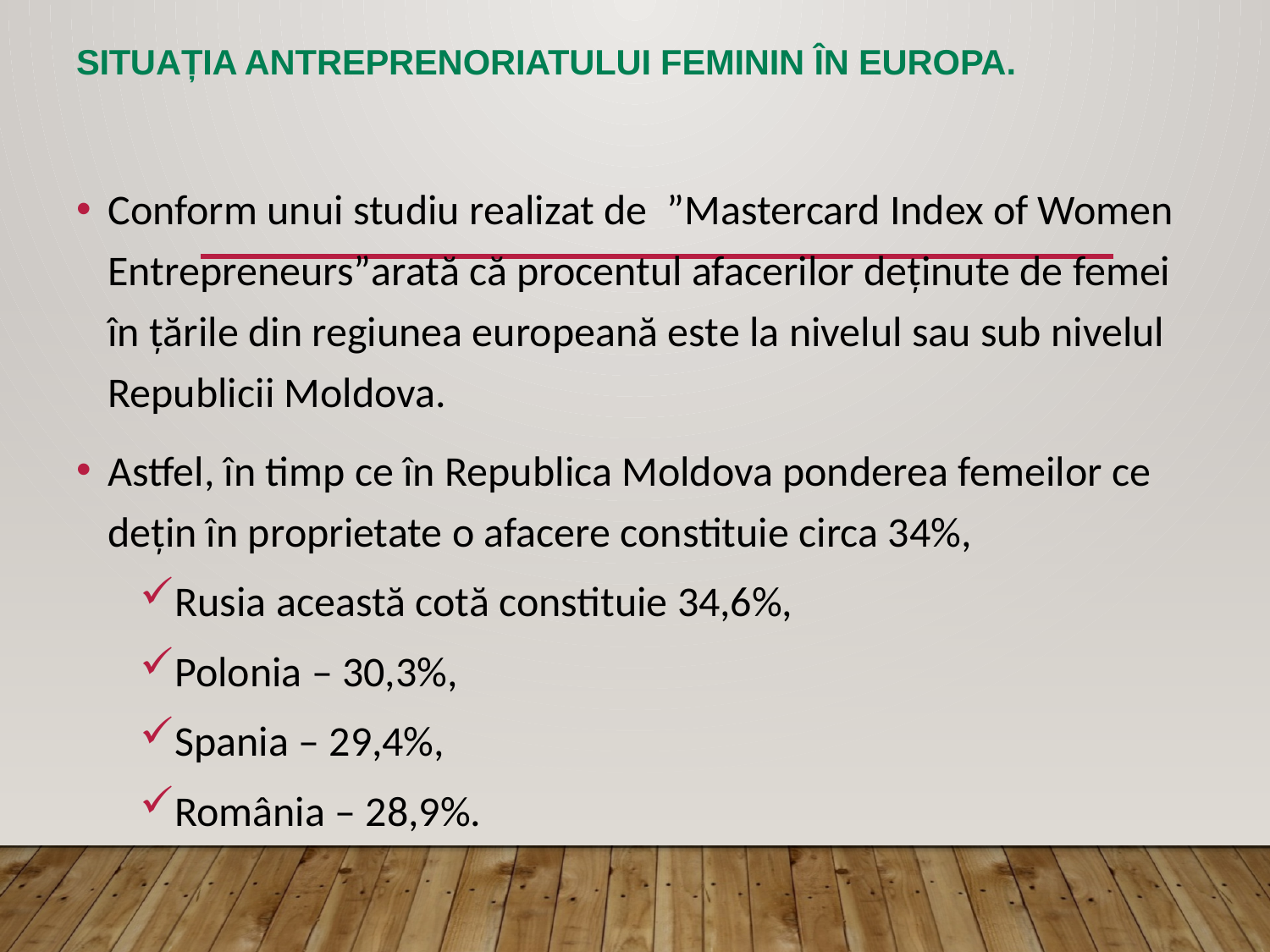

# SITUAȚIA ANTREPRENORIATULUI FEMININ ÎN EUROPA.
Conform unui studiu realizat de  ”Mastercard Index of Women Entrepreneurs”arată că procentul afacerilor deținute de femei în țările din regiunea europeană este la nivelul sau sub nivelul Republicii Moldova.
Astfel, în timp ce în Republica Moldova ponderea femeilor ce dețin în proprietate o afacere constituie circa 34%,
Rusia această cotă constituie 34,6%,
Polonia – 30,3%,
Spania – 29,4%,
România – 28,9%.